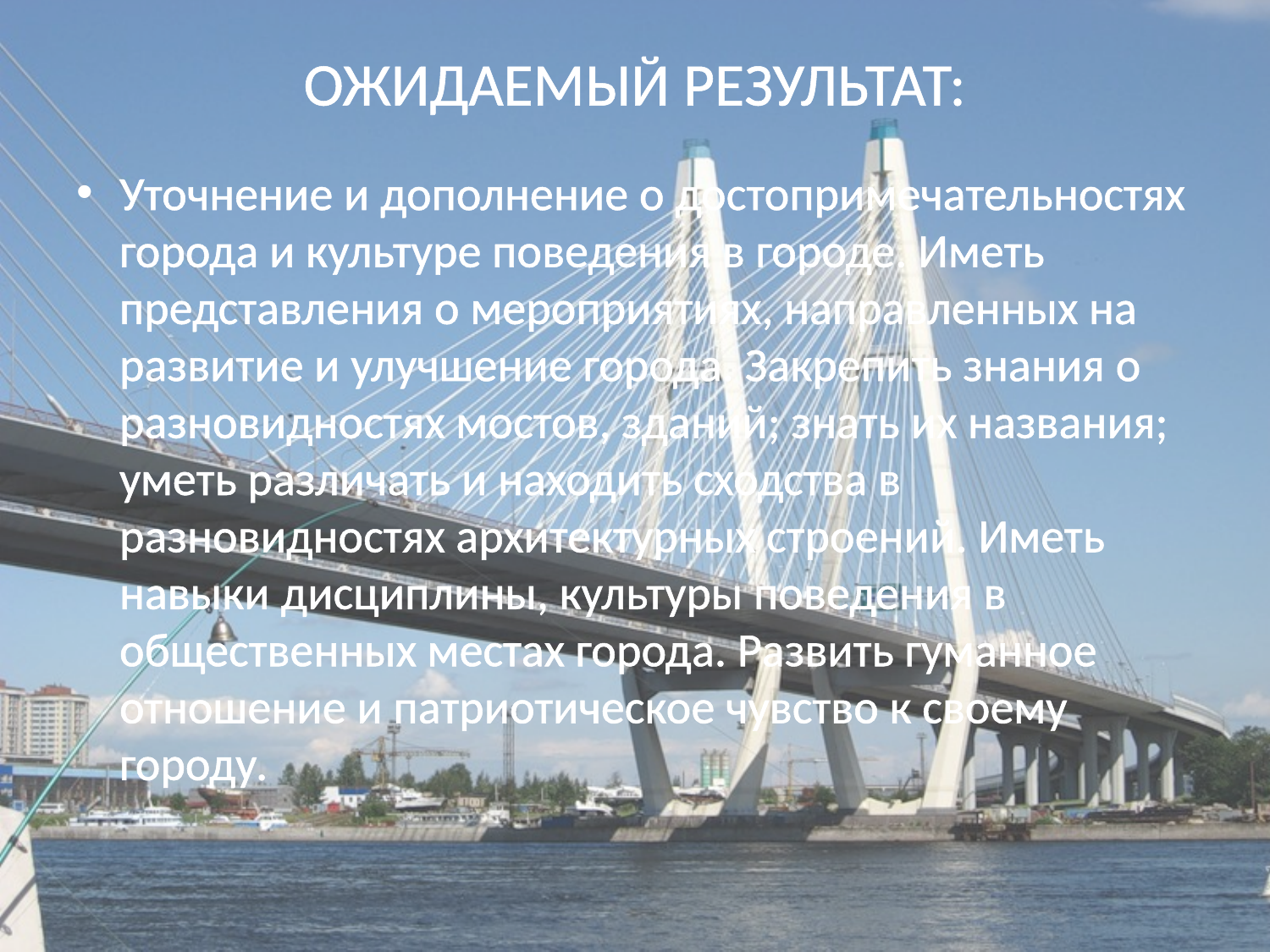

# ОЖИДАЕМЫЙ РЕЗУЛЬТАТ:
Уточнение и дополнение о достопримечательностях города и культуре поведения в городе. Иметь представления о мероприятиях, направленных на развитие и улучшение города. Закрепить знания о разновидностях мостов, зданий; знать их названия; уметь различать и находить сходства в разновидностях архитектурных строений. Иметь навыки дисциплины, культуры поведения в общественных местах города. Развить гуманное отношение и патриотическое чувство к своему городу.